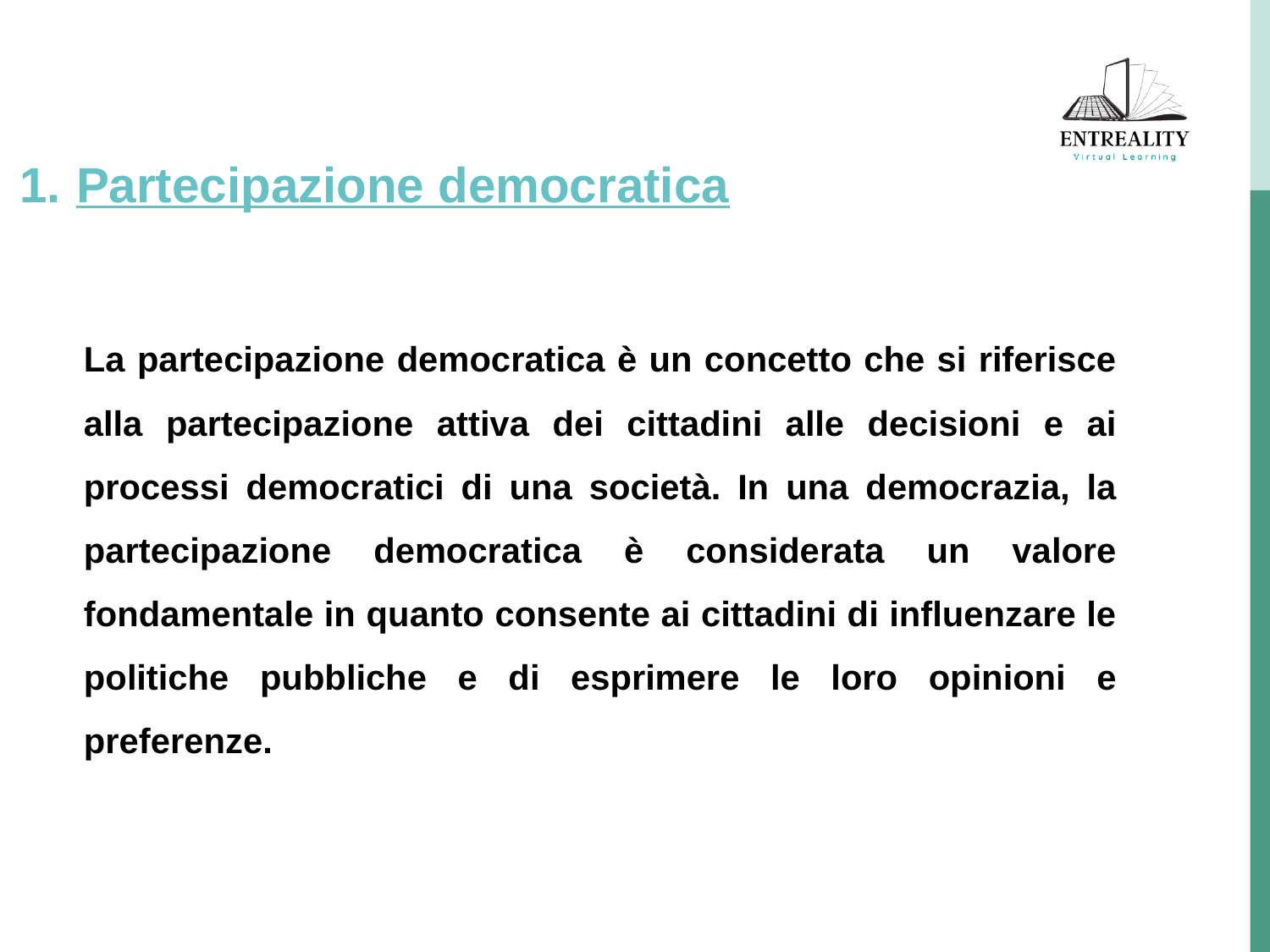

# Partecipazione democratica
La partecipazione democratica è un concetto che si riferisce alla partecipazione attiva dei cittadini alle decisioni e ai processi democratici di una società. In una democrazia, la partecipazione democratica è considerata un valore fondamentale in quanto consente ai cittadini di influenzare le politiche pubbliche e di esprimere le loro opinioni e preferenze.